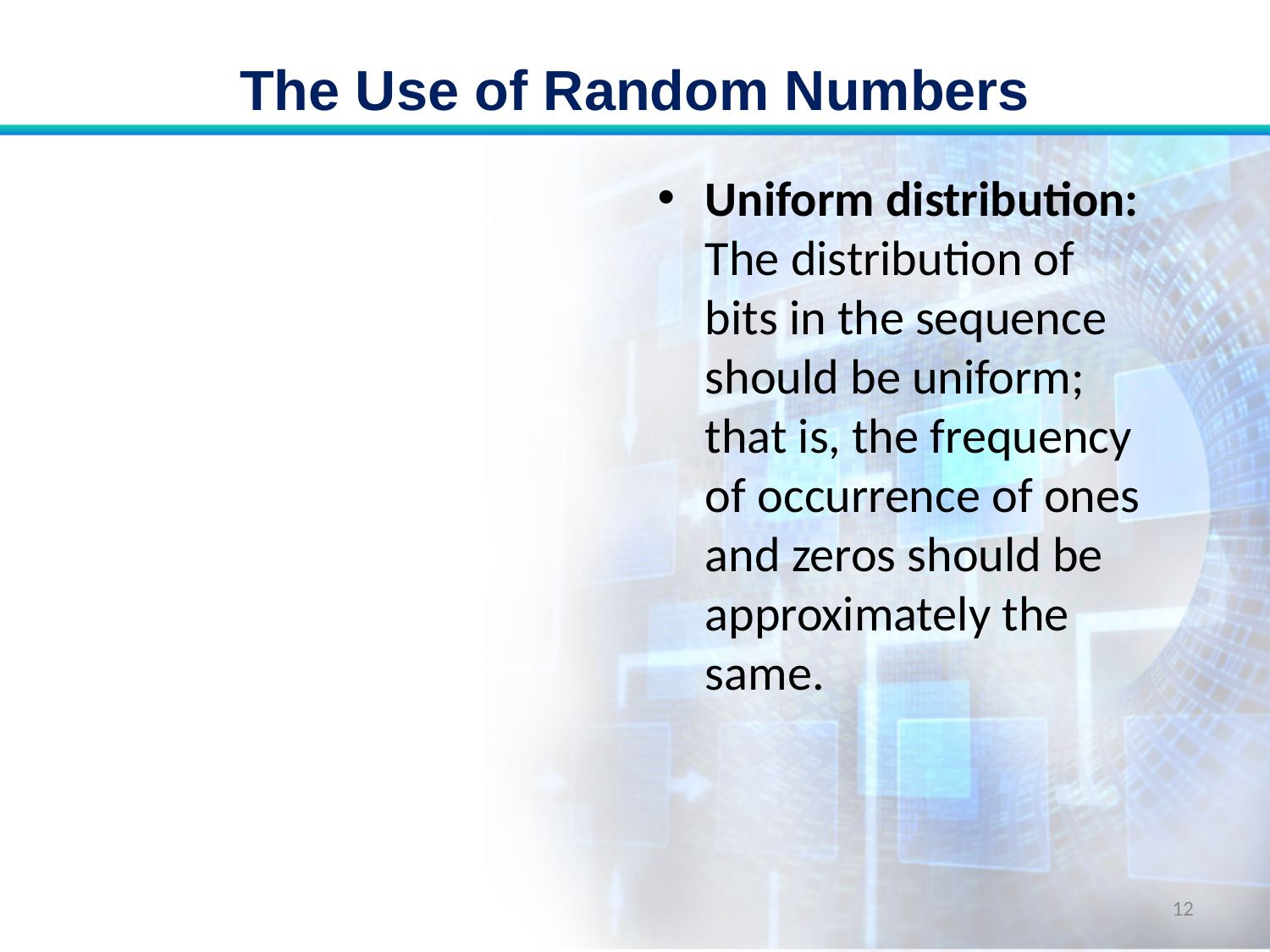

# The Use of Random Numbers
Uniform distribution:  The distribution of bits in the sequence should be uniform; that is, the frequency of occurrence of ones and zeros should be approximately the same.
12